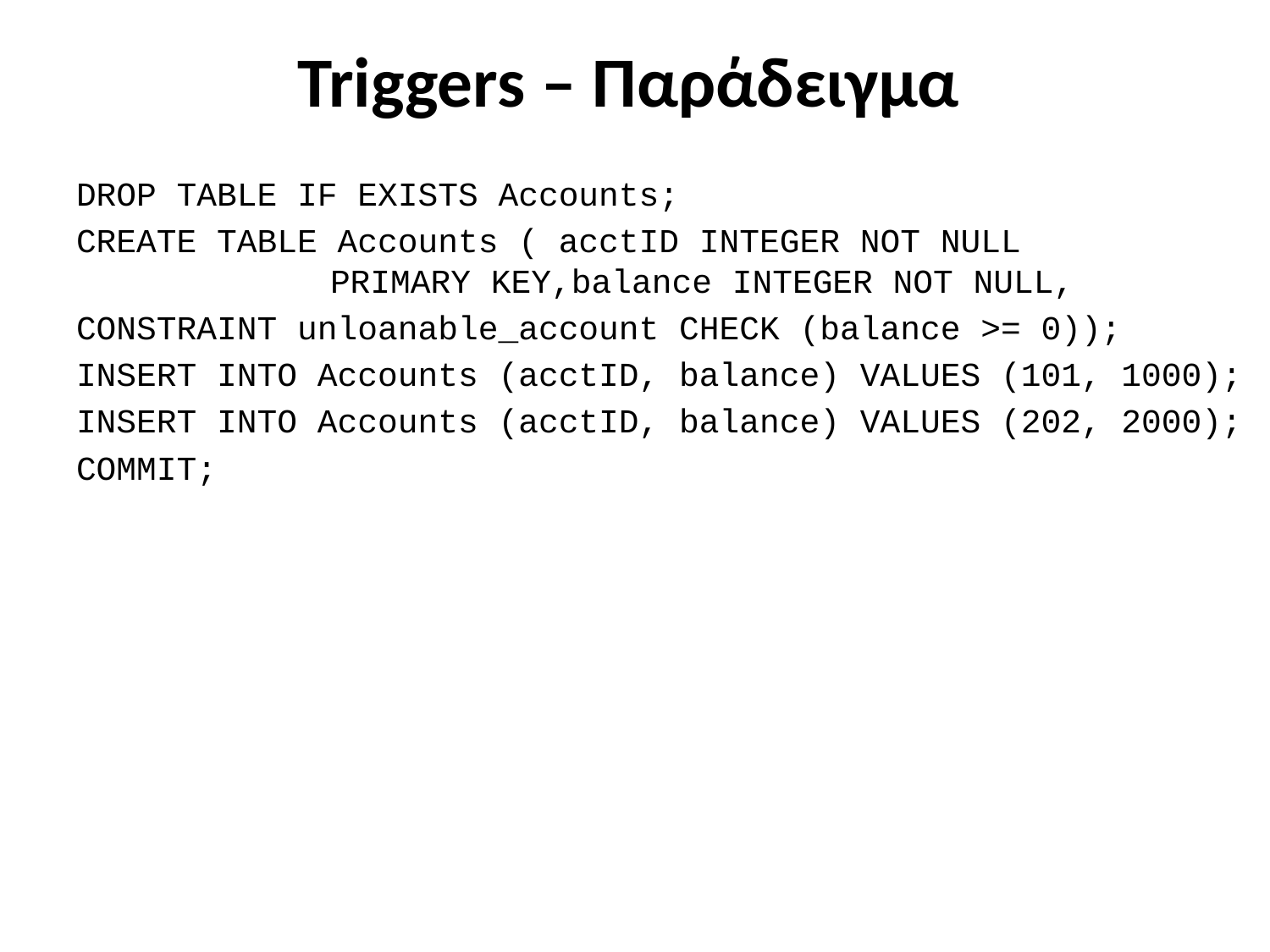

# Triggers – Παράδειγμα
DROP TABLE IF EXISTS Accounts;
CREATE TABLE Accounts ( acctID INTEGER NOT NULL    	     		PRIMARY KEY,balance INTEGER NOT NULL,
CONSTRAINT unloanable_account CHECK (balance >= 0));
INSERT INTO Accounts (acctID, balance) VALUES (101, 1000);
INSERT INTO Accounts (acctID, balance) VALUES (202, 2000);
COMMIT;